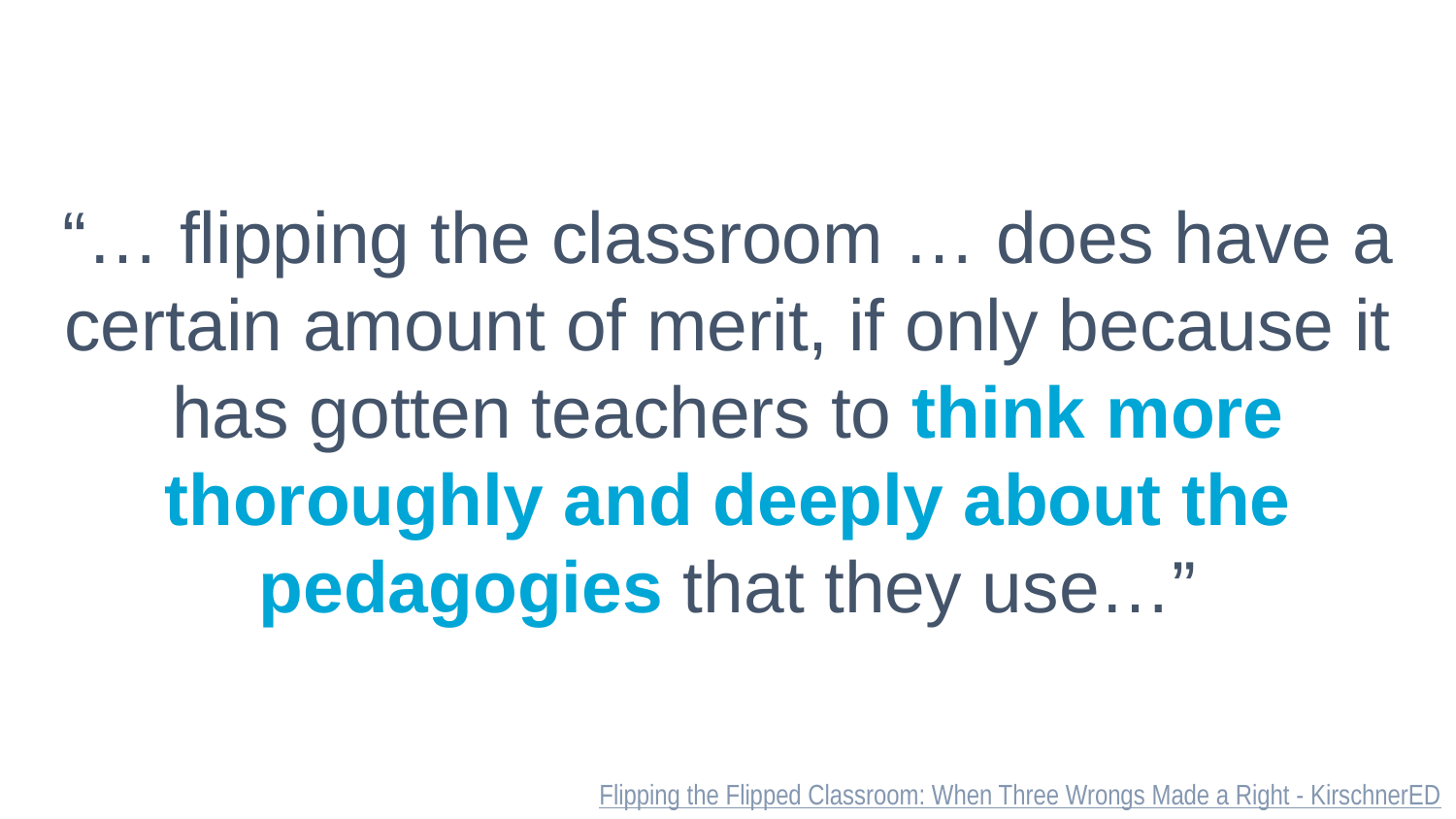

“… flipping the classroom … does have a certain amount of merit, if only because it has gotten teachers to think more thoroughly and deeply about the pedagogies that they use…”
Flipping the Flipped Classroom: When Three Wrongs Made a Right - KirschnerED